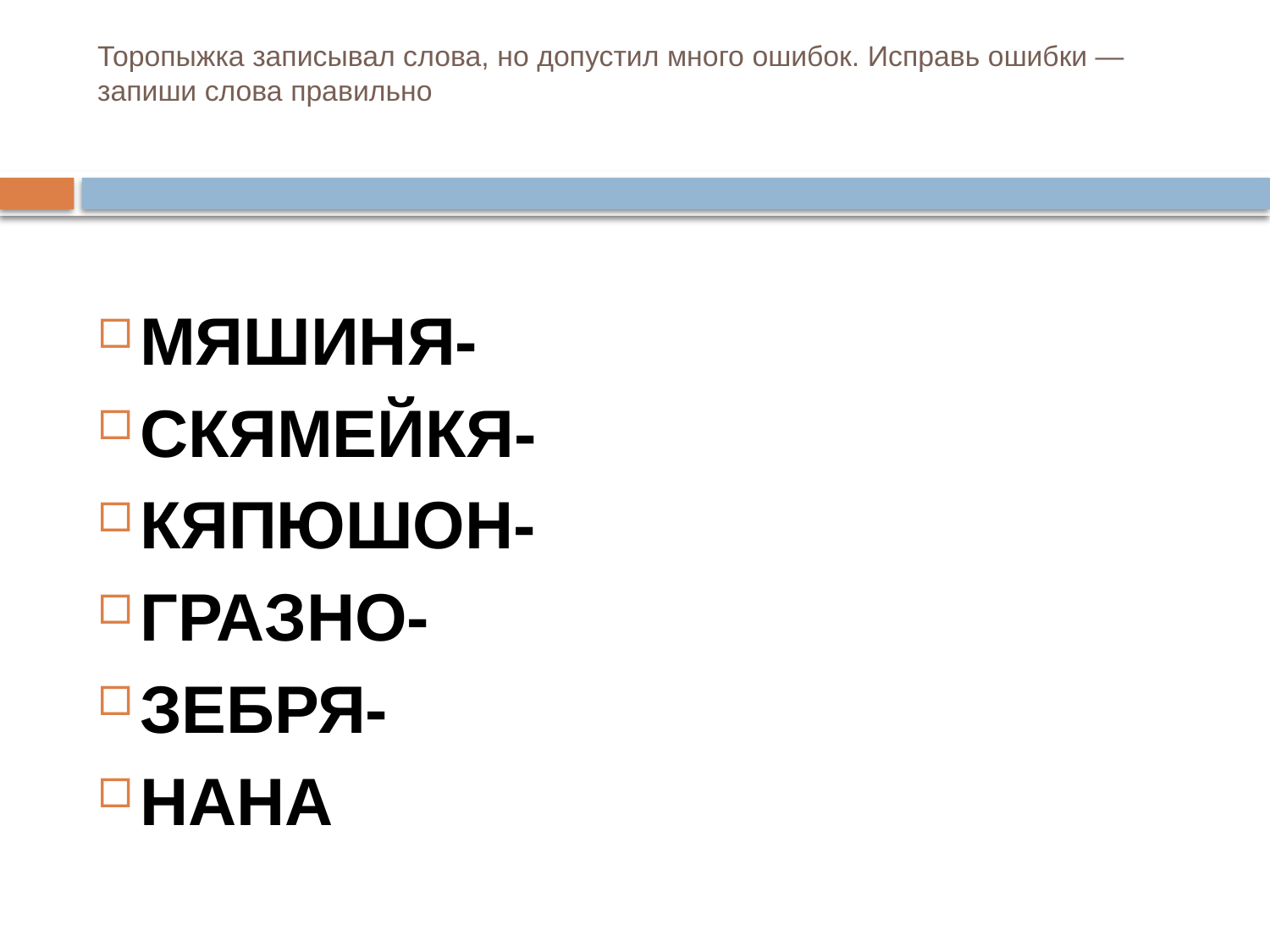

# Торопыжка записывал слова, но допустил много ошибок. Исправь ошибки — запиши слова правильно

МЯШИНЯ-
СКЯМЕЙКЯ-
КЯПЮШОН-
ГРАЗНО-
ЗЕБРЯ-
НАНА